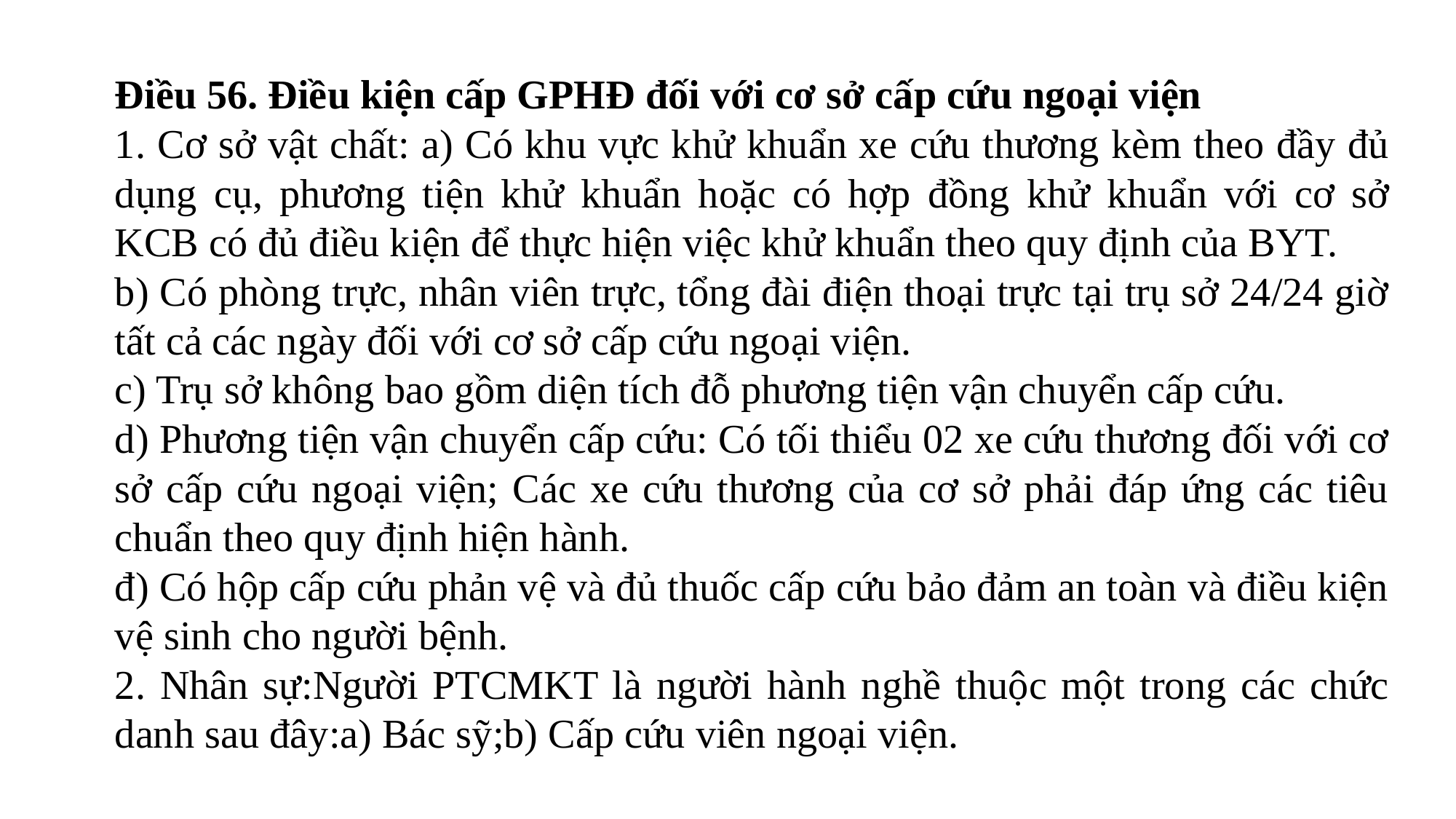

Điều 56. Điều kiện cấp GPHĐ đối với cơ sở cấp cứu ngoại viện
1. Cơ sở vật chất: a) Có khu vực khử khuẩn xe cứu thương kèm theo đầy đủ dụng cụ, phương tiện khử khuẩn hoặc có hợp đồng khử khuẩn với cơ sở KCB có đủ điều kiện để thực hiện việc khử khuẩn theo quy định của BYT.
b) Có phòng trực, nhân viên trực, tổng đài điện thoại trực tại trụ sở 24/24 giờ tất cả các ngày đối với cơ sở cấp cứu ngoại viện.
c) Trụ sở không bao gồm diện tích đỗ phương tiện vận chuyển cấp cứu.
d) Phương tiện vận chuyển cấp cứu: Có tối thiểu 02 xe cứu thương đối với cơ sở cấp cứu ngoại viện; Các xe cứu thương của cơ sở phải đáp ứng các tiêu chuẩn theo quy định hiện hành.
đ) Có hộp cấp cứu phản vệ và đủ thuốc cấp cứu bảo đảm an toàn và điều kiện vệ sinh cho người bệnh.
2. Nhân sự:Người PTCMKT là người hành nghề thuộc một trong các chức danh sau đây:a) Bác sỹ;b) Cấp cứu viên ngoại viện.